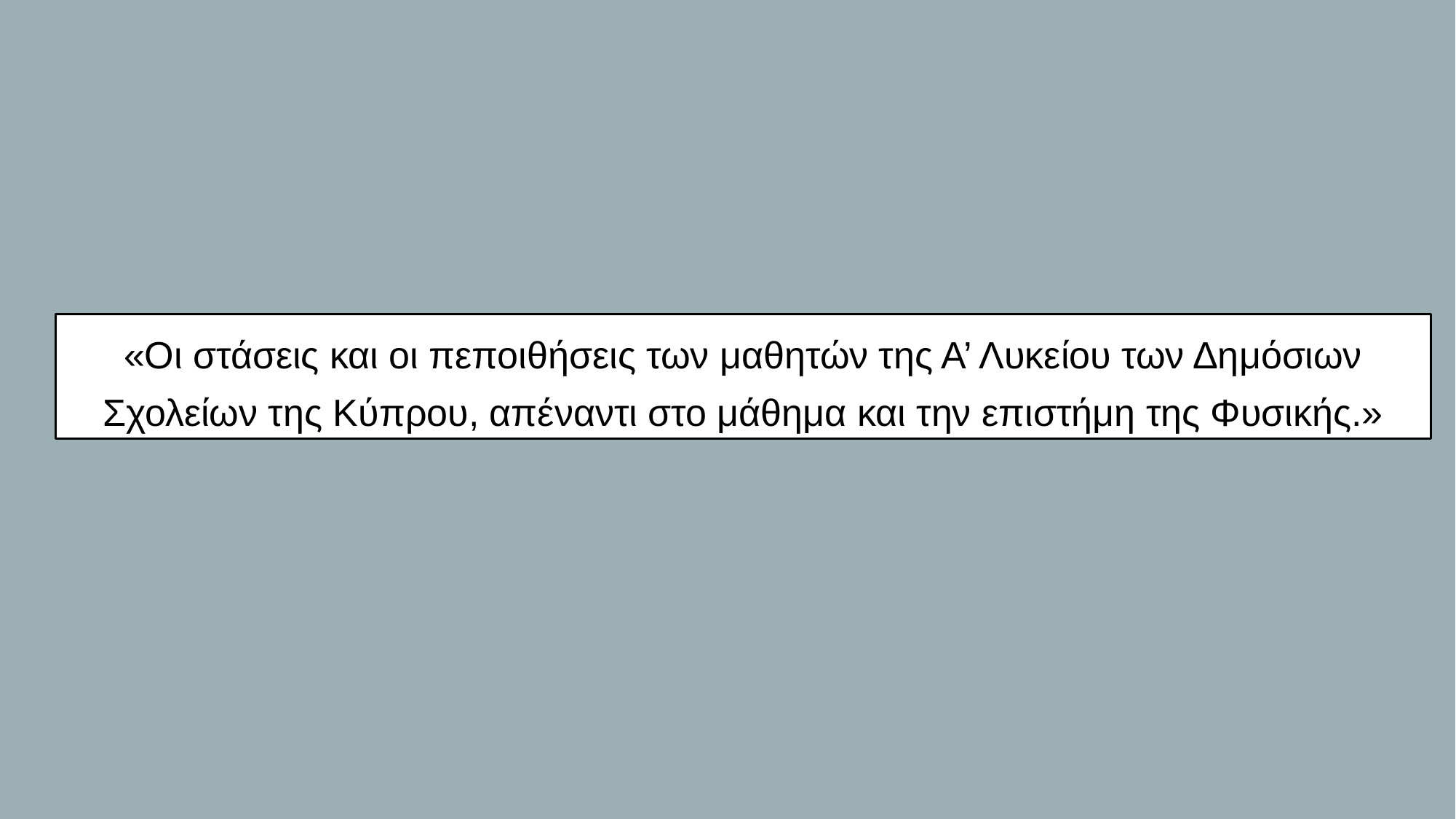

«Οι στάσεις και οι πεποιθήσεις των μαθητών της Α’ Λυκείου των Δημόσιων Σχολείων της Κύπρου, απέναντι στο μάθημα και την επιστήμη της Φυσικής.»